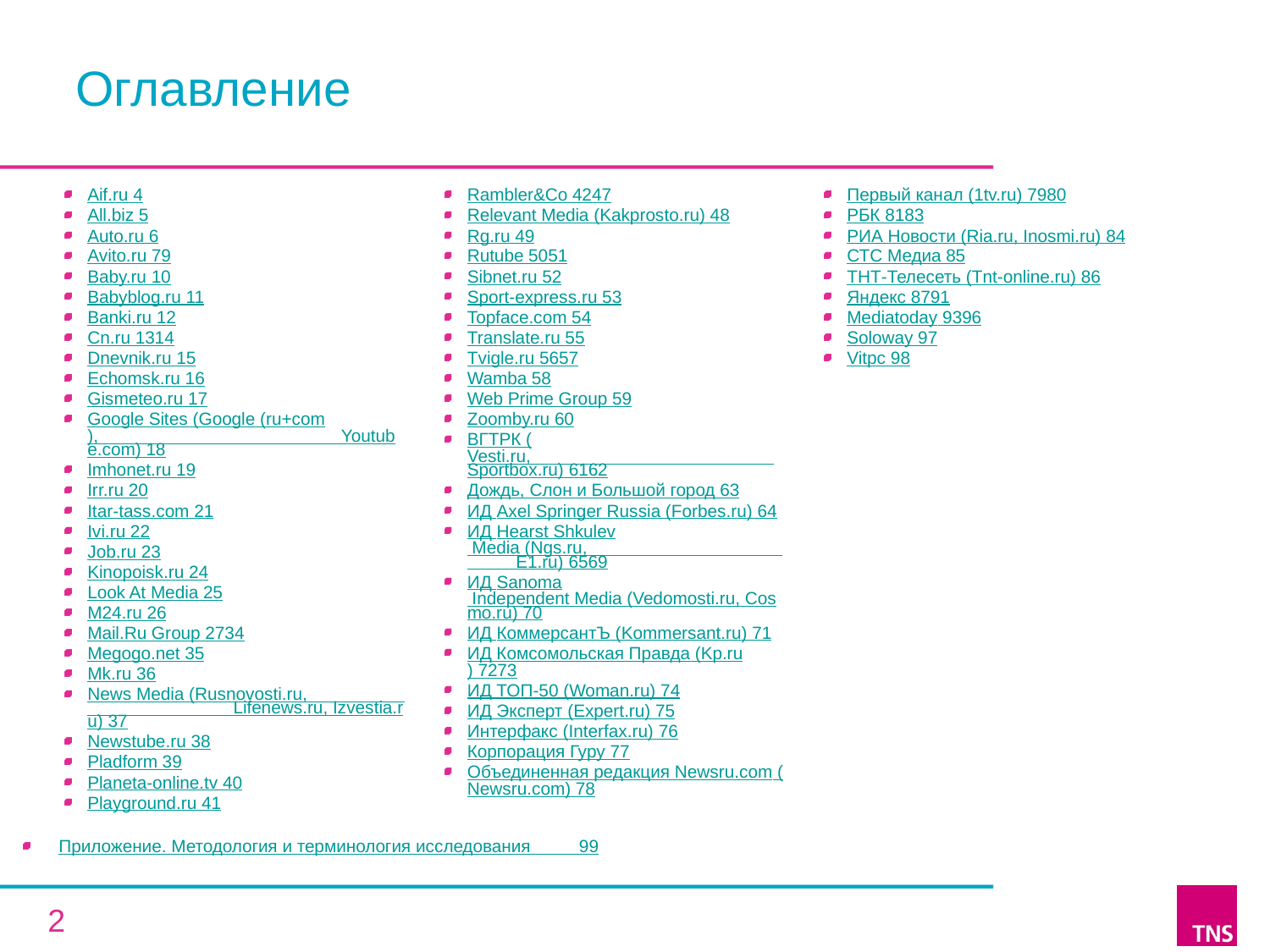

Оглавление
Aif.ru 	4
All.biz 	5
Auto.ru 	6
Avito.ru 	7­9
Baby.ru 	10
Babyblog.ru 	11
Banki.ru 	12
Cn.ru 	13­14
Dnevnik.ru 	15
Echomsk.ru 	16
Gismeteo.ru 	17
Google Sites (Google (ru+com),                                                  Youtube.com) 	18
Imhonet.ru 	19
Irr.ru 	20
Itar-tass.com 	21
Ivi.ru 	22
Job.ru 	23
Kinopoisk.ru 	24
Look At Media 	25
M24.ru 	26
Mail.Ru Group 	27­34
Megogo.net 	35
Mk.ru 	36
News Media (Rusnovosti.ru,                                                  Lifenews.ru, Izvestia.ru) 	37
Newstube.ru 	38
Pladform 	39
Planeta-online.tv 	40
Playground.ru 	41
Rambler&Co 	42­47
Relevant Media (Kakprosto.ru) 	48
Rg.ru 	49
Rutube 	50­51
Sibnet.ru 	52
Sport-express.ru 	53
Topface.com 	54
Translate.ru 	55
Tvigle.ru 	56­57
Wamba 	58
Web Prime Group 	59
Zoomby.ru 	60
ВГТРК (Vesti.ru,                                                  Sportbox.ru) 	61­62
Дождь, Слон и Большой город 	63
ИД Axel Springer Russia (Forbes.ru) 	64
ИД Hearst Shkulev Media (Ngs.ru,                                                  E1.ru) 	65­69
ИД Sanoma Independent Media (Vedomosti.ru, Cosmo.ru) 	70
ИД КоммерсантЪ (Kommersant.ru) 	71
ИД Комсомольская Правда (Kp.ru) 	72­73
ИД ТОП-50 (Woman.ru) 	74
ИД Эксперт (Expert.ru) 	75
Интерфакс (Interfax.ru) 	76
Корпорация Гуру 	77
Объединенная редакция Newsru.com (Newsru.com) 	78
Первый канал (1tv.ru) 	79­80
РБК 	81­83
РИА Новости (Ria.ru, Inosmi.ru) 	84
СТС Медиа 	85
ТНТ-Телесеть (Tnt-online.ru) 	86
Яндекс 	87­91
Mediatoday 	93­96
Soloway 	97
Vitpc 	98

Приложение. Методология и терминология исследования          99

2